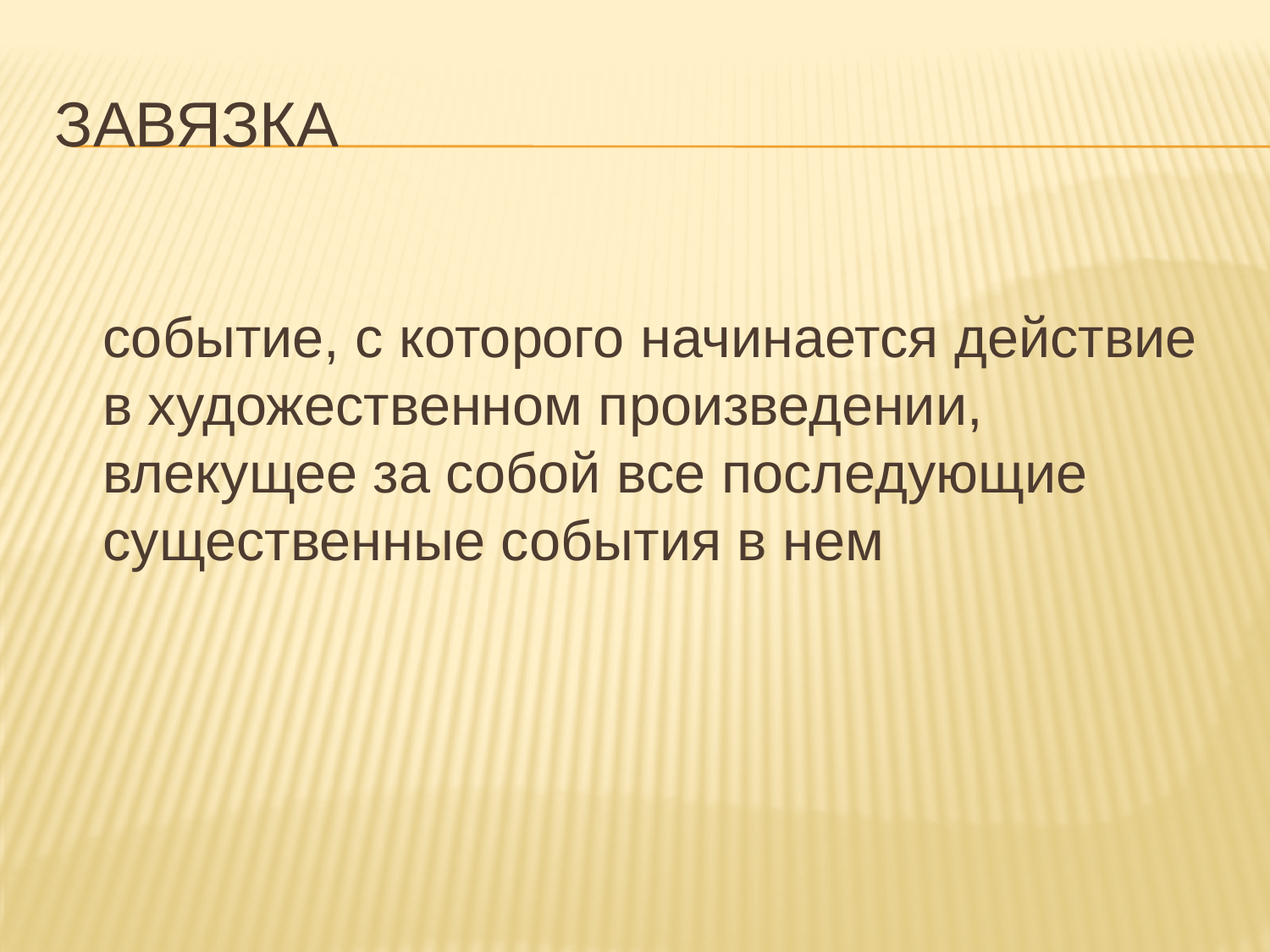

# завязка

	событие, с которого начинается действие в художественном произведении, влекущее за собой все последующие существенные события в нем